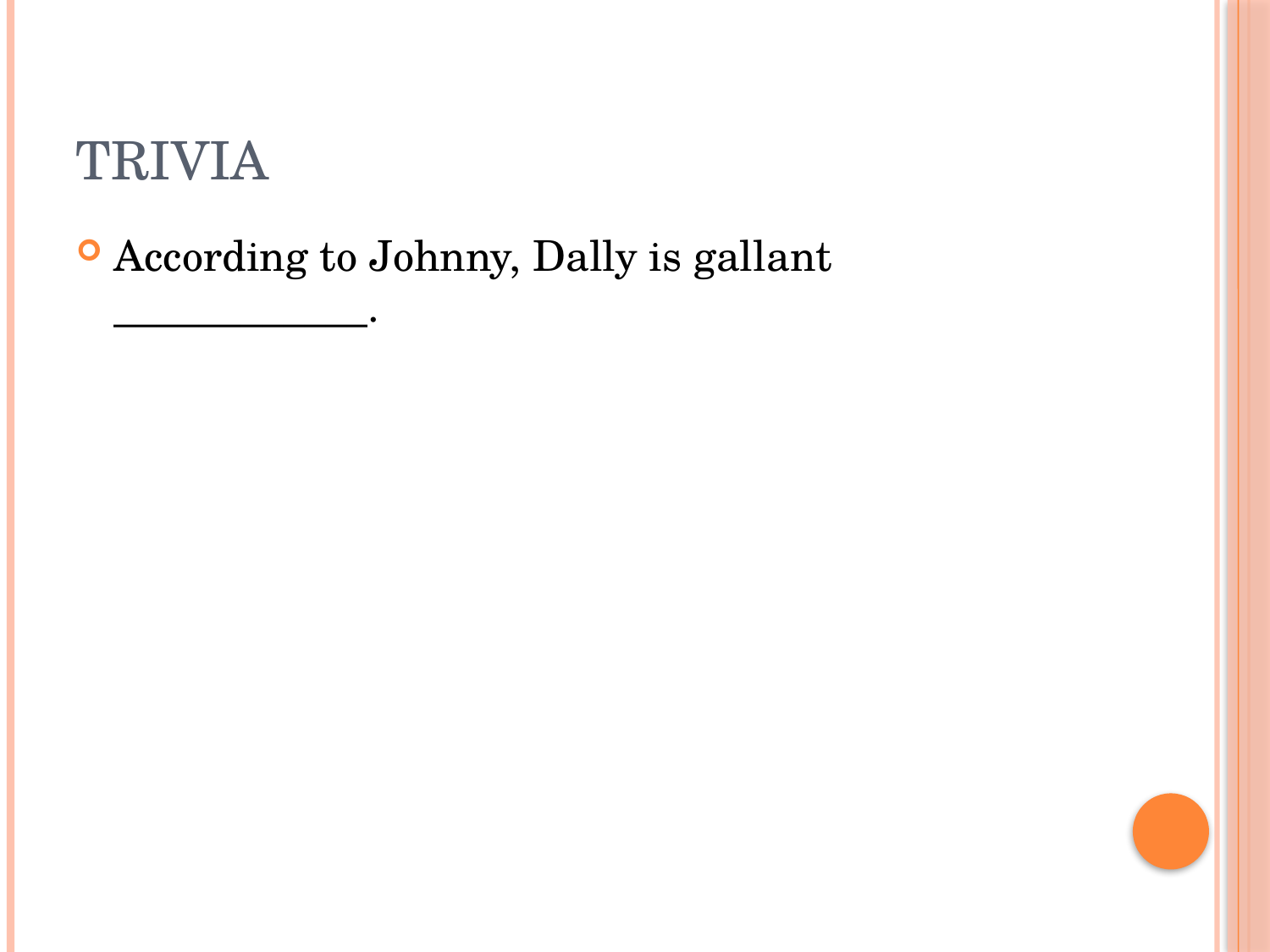

# Trivia
According to Johnny, Dally is gallant ____________.